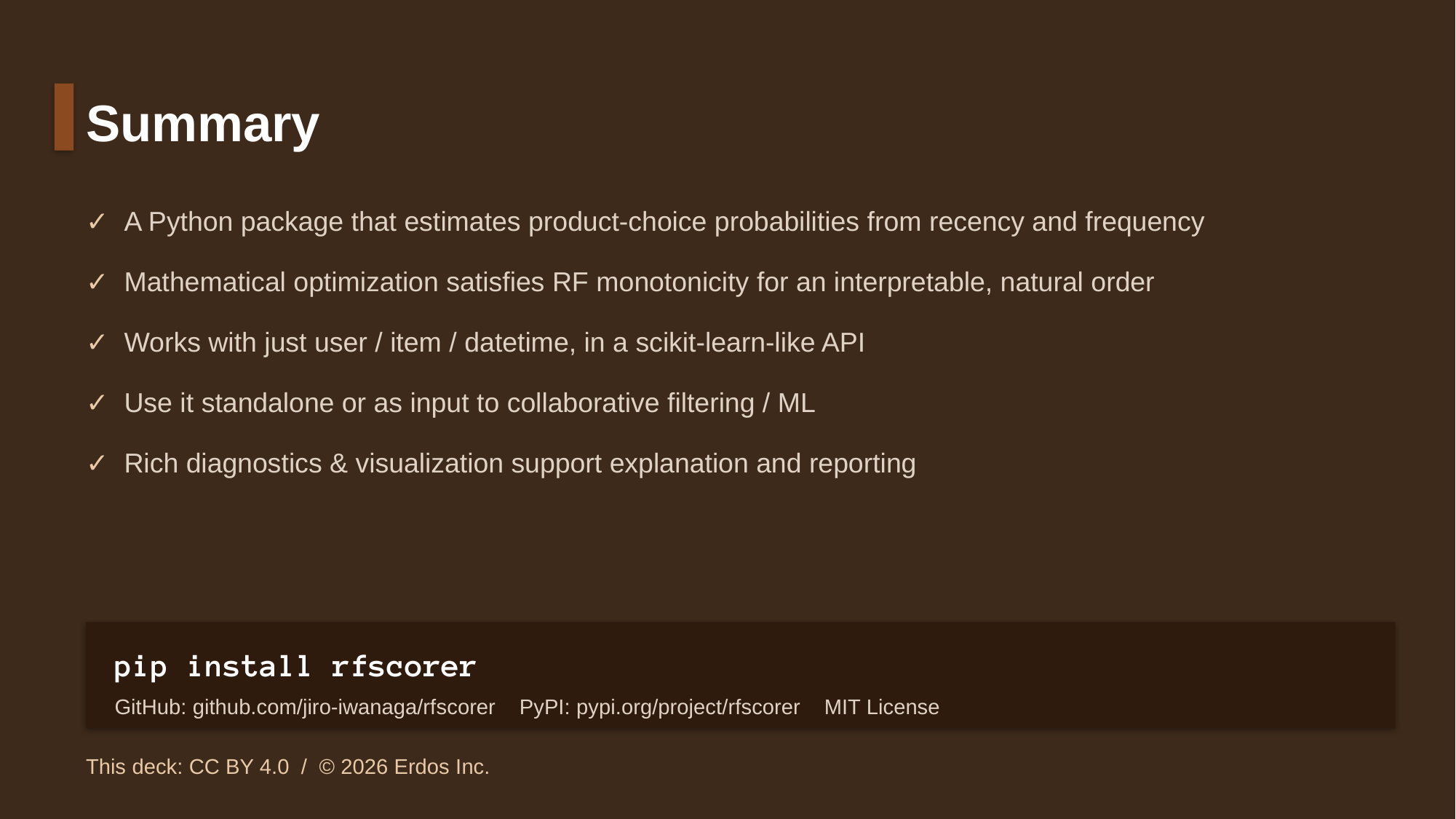

Summary
✓  A Python package that estimates product-choice probabilities from recency and frequency
✓  Mathematical optimization satisfies RF monotonicity for an interpretable, natural order
✓  Works with just user / item / datetime, in a scikit-learn-like API
✓  Use it standalone or as input to collaborative filtering / ML
✓  Rich diagnostics & visualization support explanation and reporting

pip install rfscorer
GitHub: github.com/jiro-iwanaga/rfscorer    PyPI: pypi.org/project/rfscorer    MIT License
This deck: CC BY 4.0  /  © 2026 Erdos Inc.